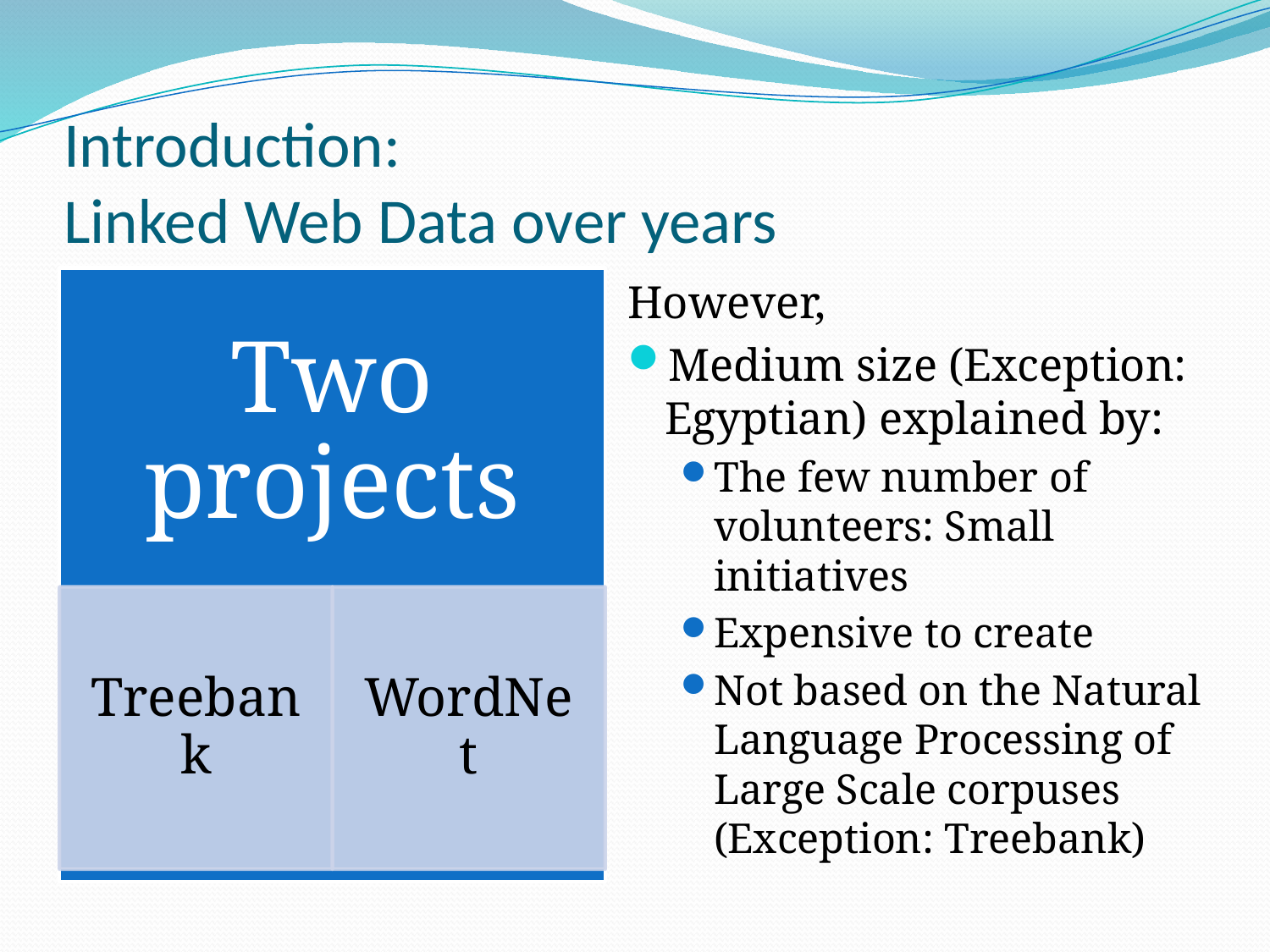

# Introduction: Linked Web Data over years
Two projects
Treebank
WordNet
However,
Medium size (Exception: Egyptian) explained by:
The few number of volunteers: Small initiatives
Expensive to create
Not based on the Natural Language Processing of Large Scale corpuses (Exception: Treebank)